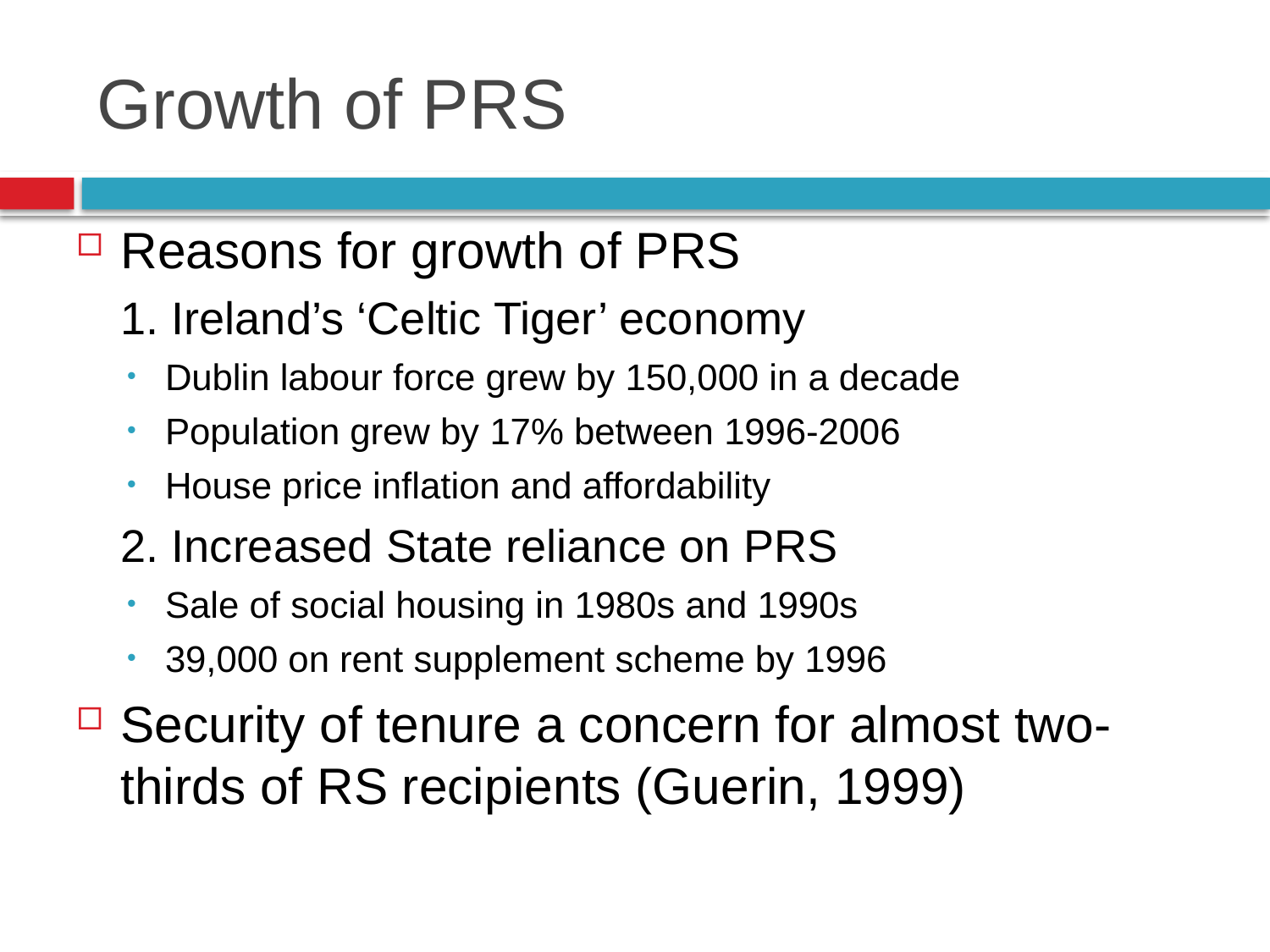

# Growth of PRS
Reasons for growth of PRS
1. Ireland’s ‘Celtic Tiger’ economy
Dublin labour force grew by 150,000 in a decade
Population grew by 17% between 1996-2006
House price inflation and affordability
2. Increased State reliance on PRS
Sale of social housing in 1980s and 1990s
39,000 on rent supplement scheme by 1996
Security of tenure a concern for almost two-thirds of RS recipients (Guerin, 1999)